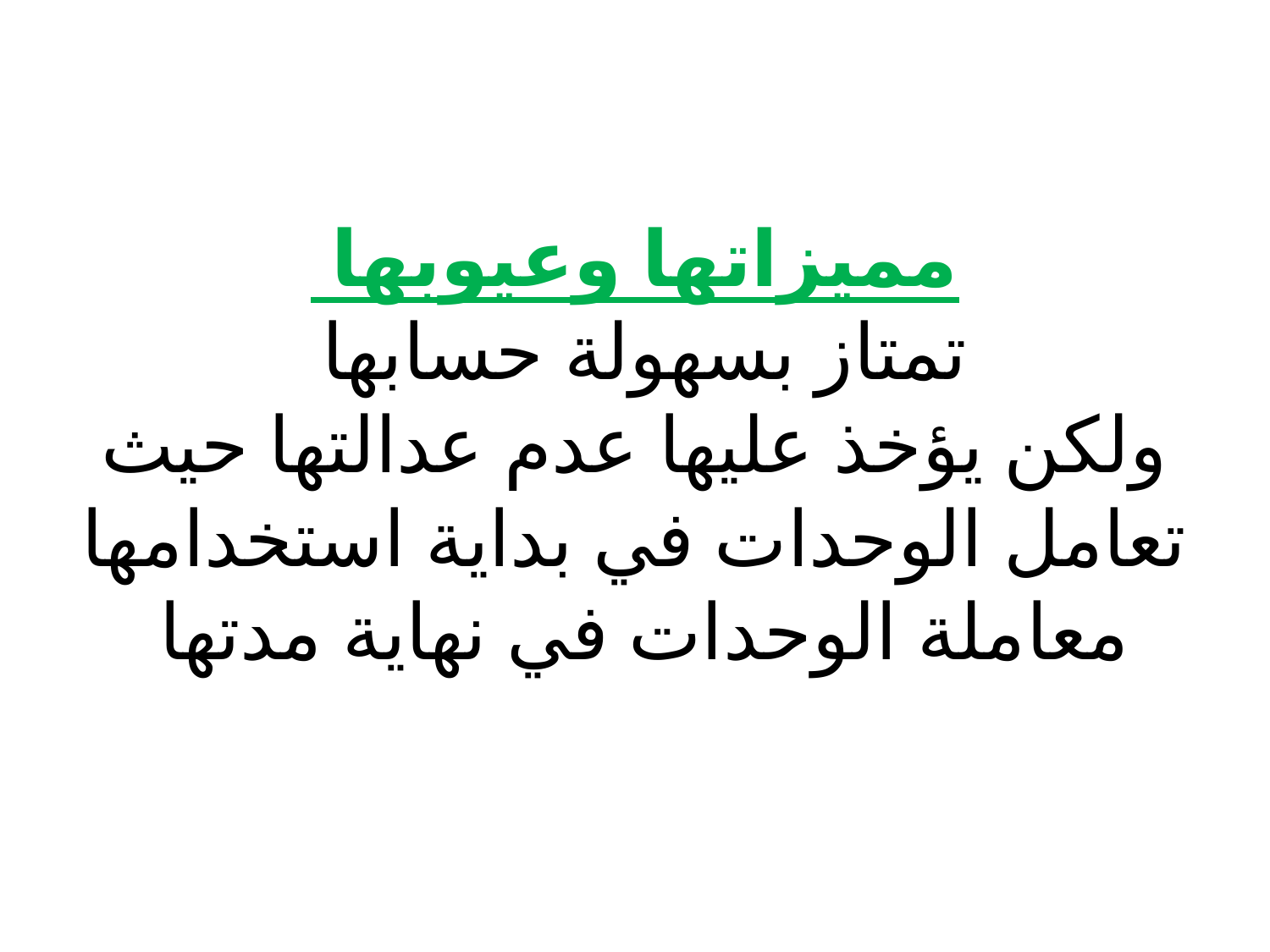

# مميزاتها وعيوبها تمتاز بسهولة حسابها ولكن يؤخذ عليها عدم عدالتها حيث تعامل الوحدات في بداية استخدامها معاملة الوحدات في نهاية مدتها